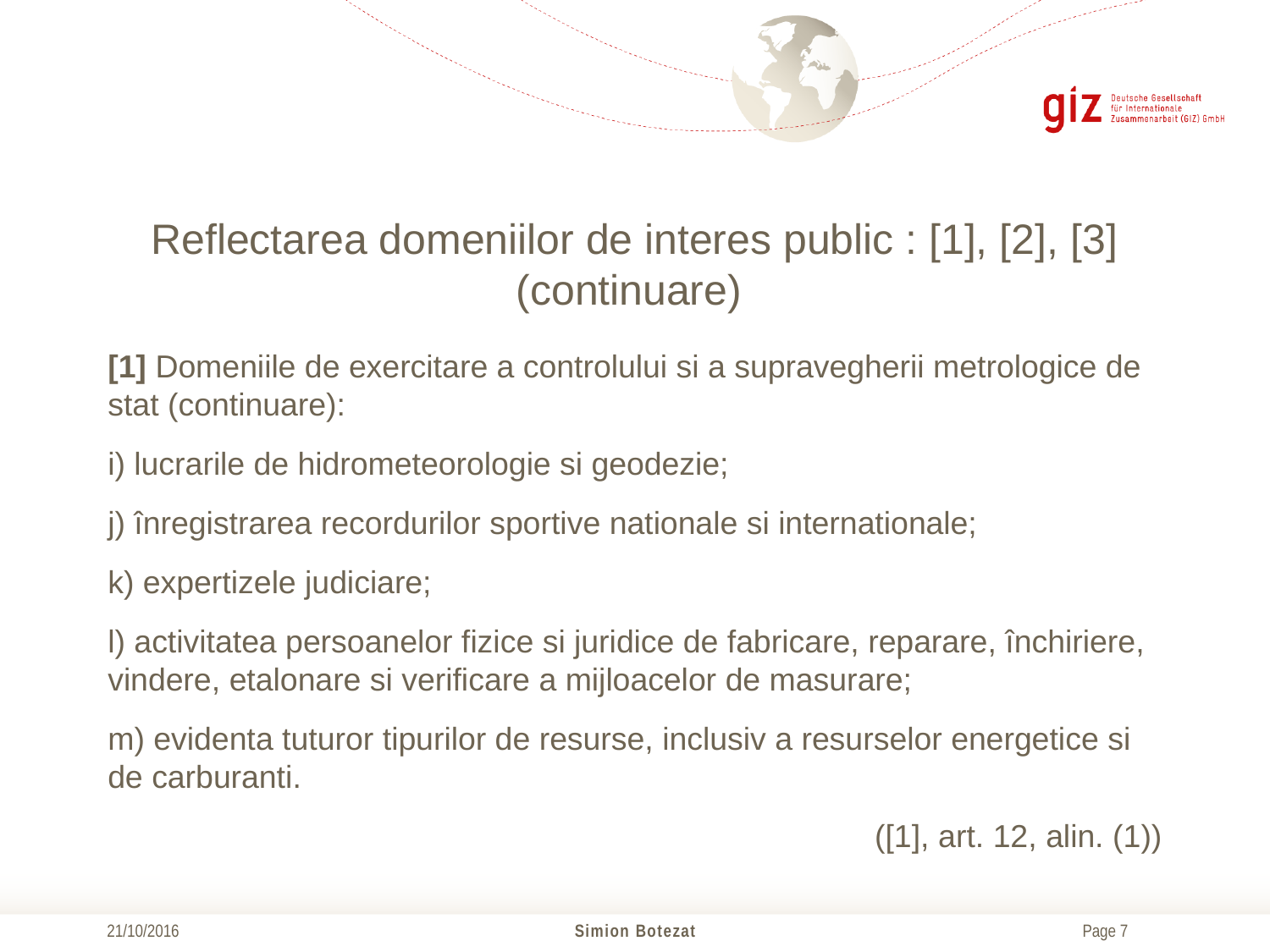

# Reflectarea domeniilor de interes public : [1], [2], [3] (continuare)
[1] Domeniile de exercitare a controlului si a supravegherii metrologice de stat (continuare):
i) lucrarile de hidrometeorologie si geodezie;
j) înregistrarea recordurilor sportive nationale si internationale;
k) expertizele judiciare;
l) activitatea persoanelor fizice si juridice de fabricare, reparare, închiriere, vindere, etalonare si verificare a mijloacelor de masurare;
m) evidenta tuturor tipurilor de resurse, inclusiv a resurselor energetice si de carburanti.
([1], art. 12, alin. (1))

21/10/2016
Simion Botezat